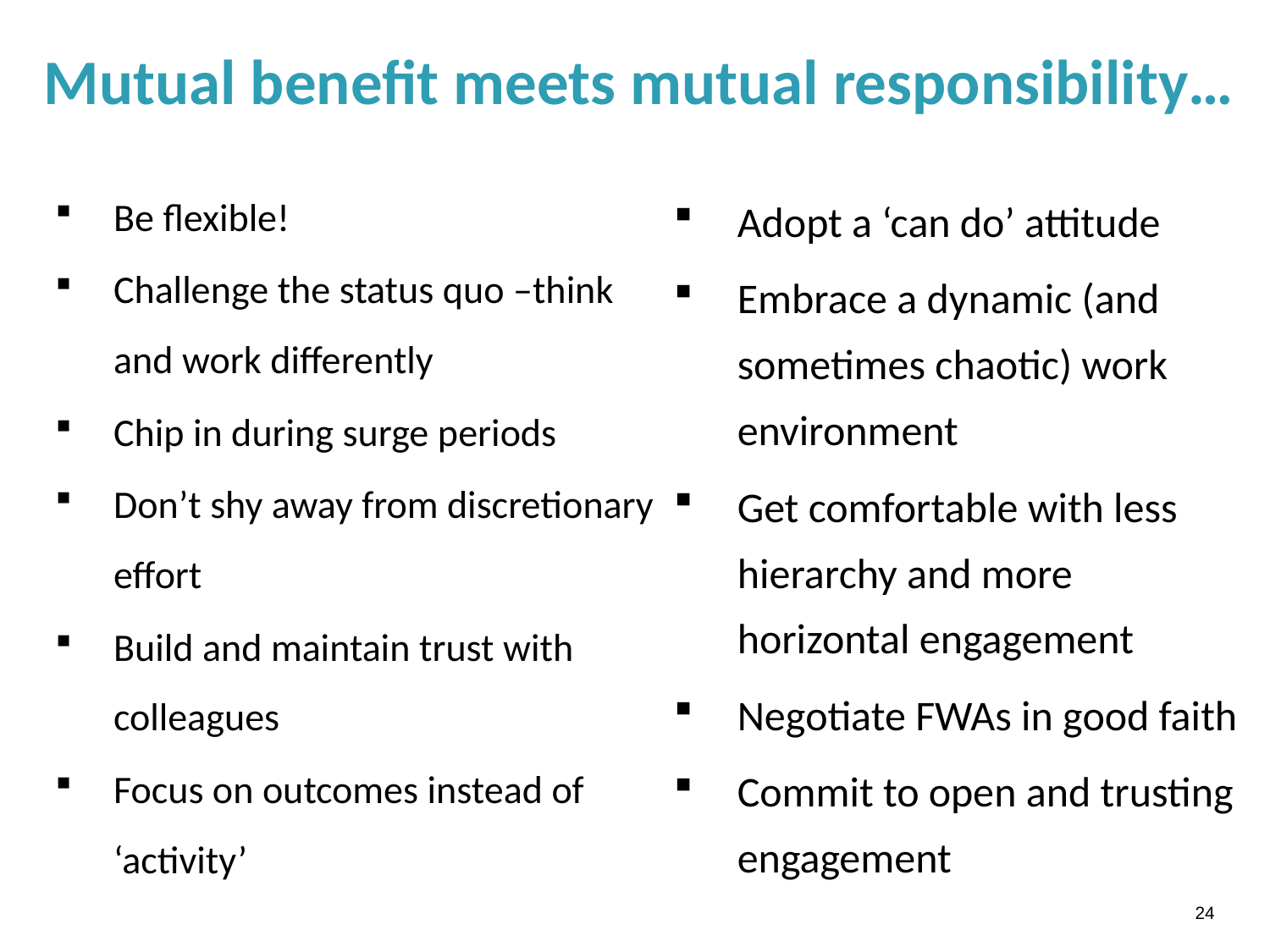

# Mutual benefit meets mutual responsibility…
Be flexible!
Challenge the status quo –think and work differently
Chip in during surge periods
Don’t shy away from discretionary effort
Build and maintain trust with colleagues
Focus on outcomes instead of ‘activity’
Adopt a ‘can do’ attitude
Embrace a dynamic (and sometimes chaotic) work environment
Get comfortable with less hierarchy and more horizontal engagement
Negotiate FWAs in good faith
Commit to open and trusting engagement

24